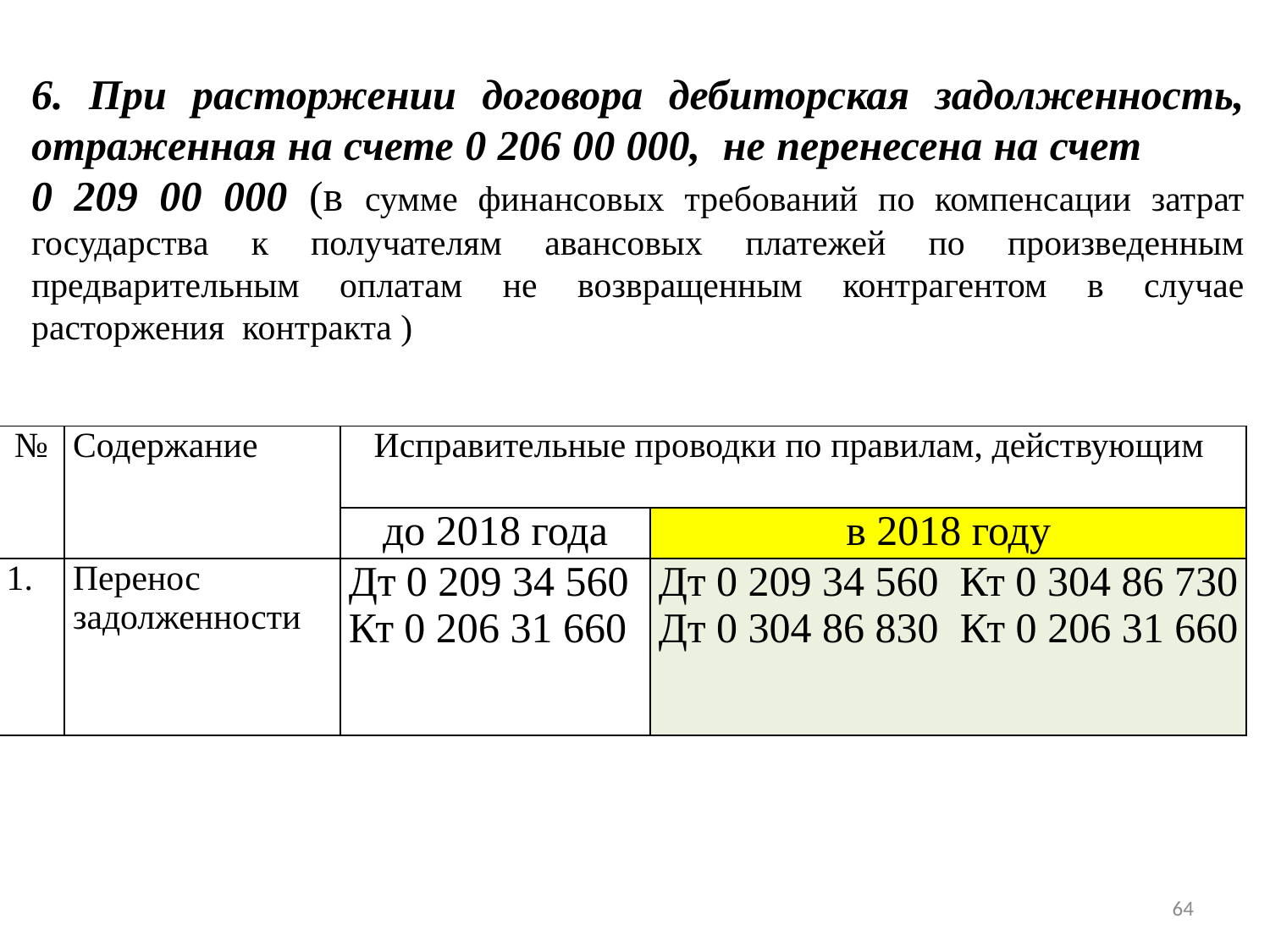

6. При расторжении договора дебиторская задолженность, отраженная на счете 0 206 00 000,  не перенесена на счет          0 209 00 000 (в сумме финансовых требований по компенсации затрат государства к получателям авансовых платежей по произведенным предварительным оплатам не возвращенным контрагентом в случае расторжения  контракта )

| № | Содержание | Исправительные проводки по правилам, действующим |  |
| --- | --- | --- | --- |
|  |  | до 2018 года | в 2018 году |
| 1. | Перенос задолженности | Дт 0 209 34 560 Кт 0 206 31 660 | Дт 0 209 34 560 Кт 0 304 86 730 Дт 0 304 86 830 Кт 0 206 31 660 |
64